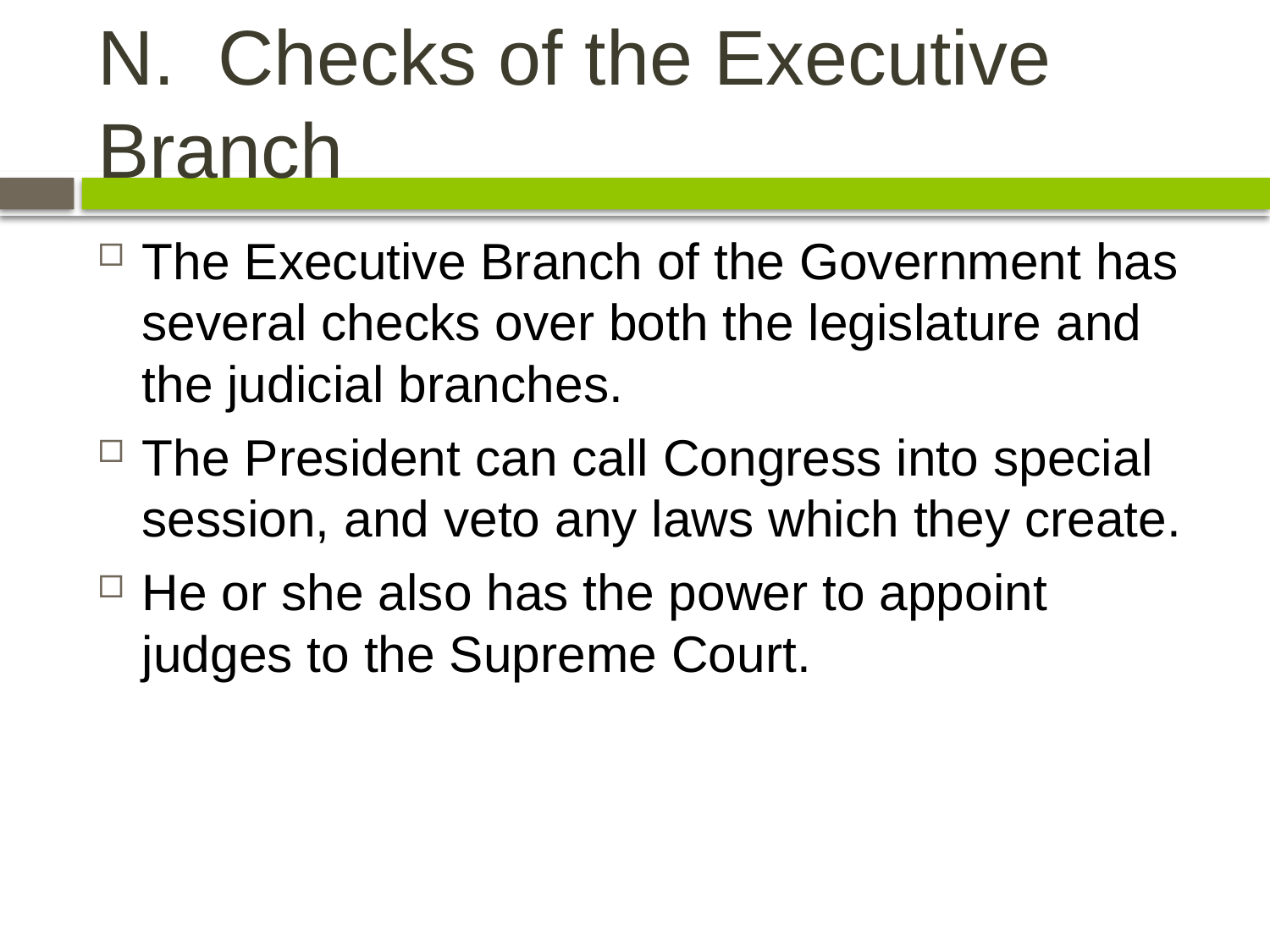

# N.  Checks of the Executive Branch
The Executive Branch of the Government has several checks over both the legislature and the judicial branches.
The President can call Congress into special session, and veto any laws which they create.
He or she also has the power to appoint judges to the Supreme Court.